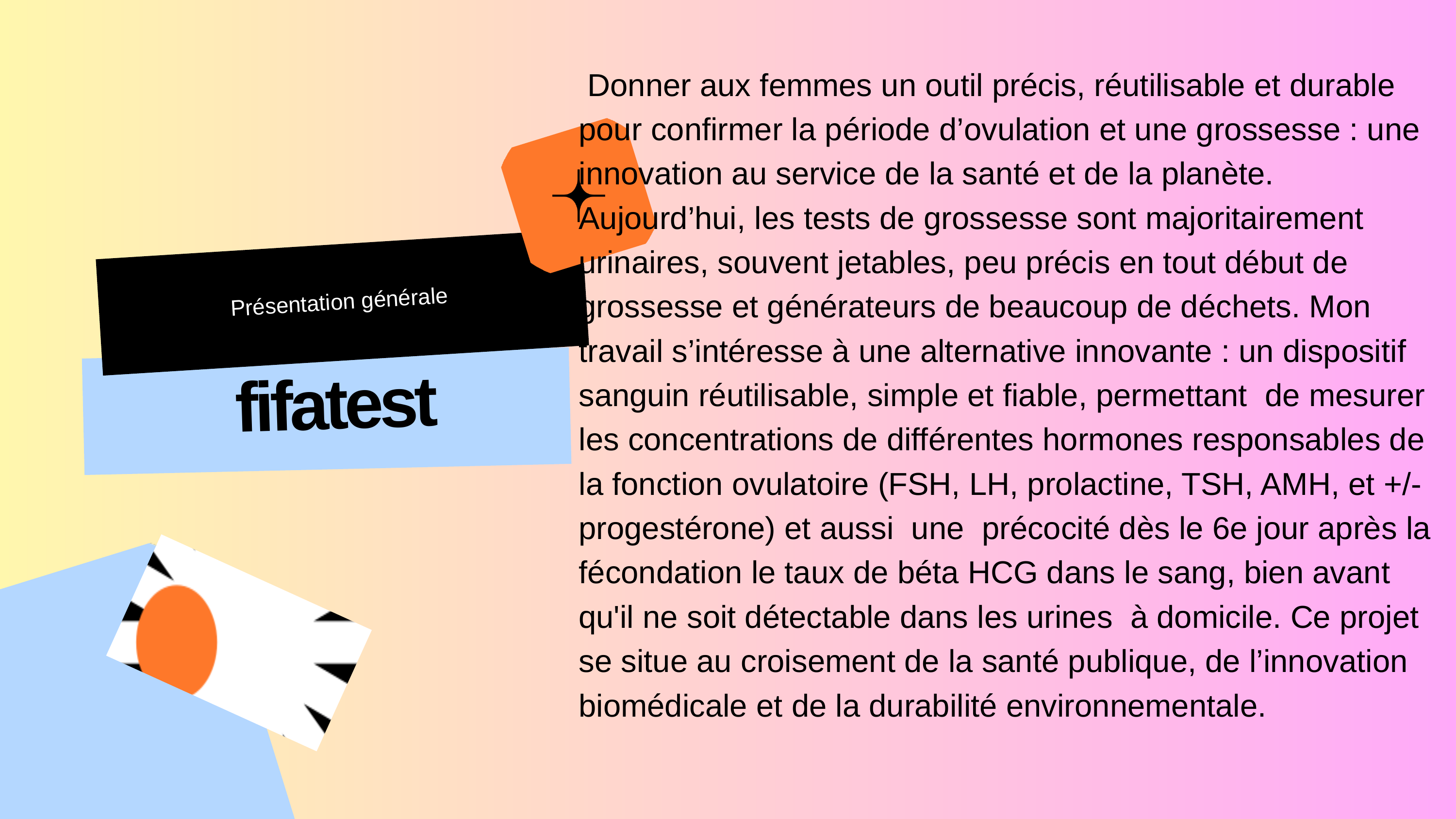

Donner aux femmes un outil précis, réutilisable et durable pour confirmer la période d’ovulation et une grossesse : une innovation au service de la santé et de la planète.
Aujourd’hui, les tests de grossesse sont majoritairement urinaires, souvent jetables, peu précis en tout début de grossesse et générateurs de beaucoup de déchets. Mon travail s’intéresse à une alternative innovante : un dispositif sanguin réutilisable, simple et fiable, permettant  de mesurer les concentrations de différentes hormones responsables de la fonction ovulatoire (FSH, LH, prolactine, TSH, AMH, et +/- progestérone) et aussi  une  précocité dès le 6e jour après la fécondation le taux de béta HCG dans le sang, bien avant qu'il ne soit détectable dans les urines  à domicile. Ce projet se situe au croisement de la santé publique, de l’innovation biomédicale et de la durabilité environnementale.

Présentation générale

fifatest